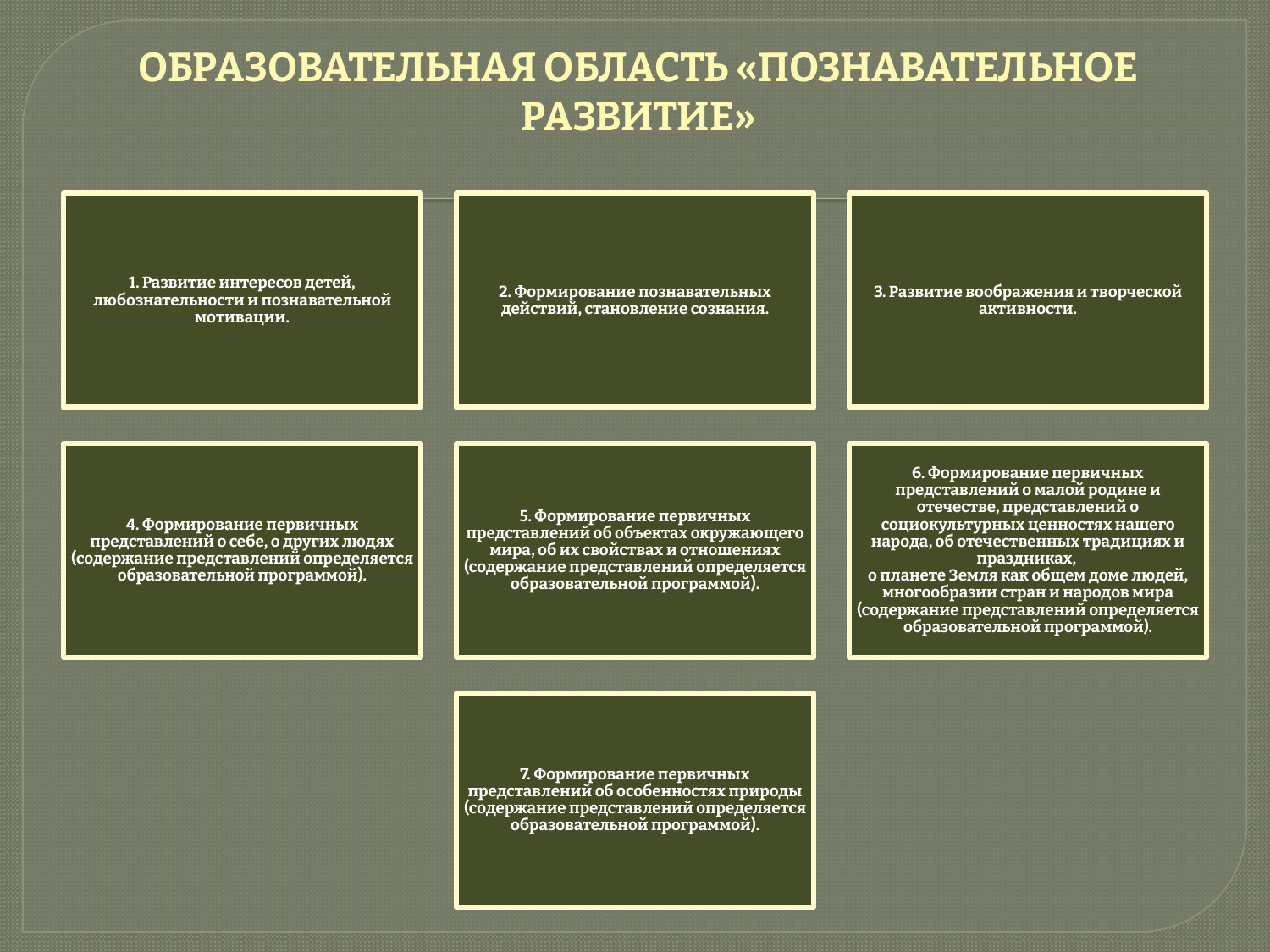

# ОБРАЗОВАТЕЛЬНАЯ ОБЛАСТЬ «ПОЗНАВАТЕЛЬНОЕ РАЗВИТИЕ»
1. Развитие интересов детей, любознательности и познавательной мотивации.
2. Формирование познавательных действий, становление сознания.
3. Развитие воображения и творческой активности.
4. Формирование первичных представлений о себе, о других людях (содержание представлений определяется образовательной программой).
5. Формирование первичных представлений об объектах окружающего мира, об их свойствах и отношениях (содержание представлений определяется образовательной программой).
6. Формирование первичных представлений о малой родине и отечестве, представлений о социокультурных ценностях нашего народа, об отечественных традициях и праздниках,
о планете Земля как общем доме людей, многообразии стран и народов мира (содержание представлений определяется образовательной программой).
7. Формирование первичных представлений об особенностях природы (содержание представлений определяется образовательной программой).